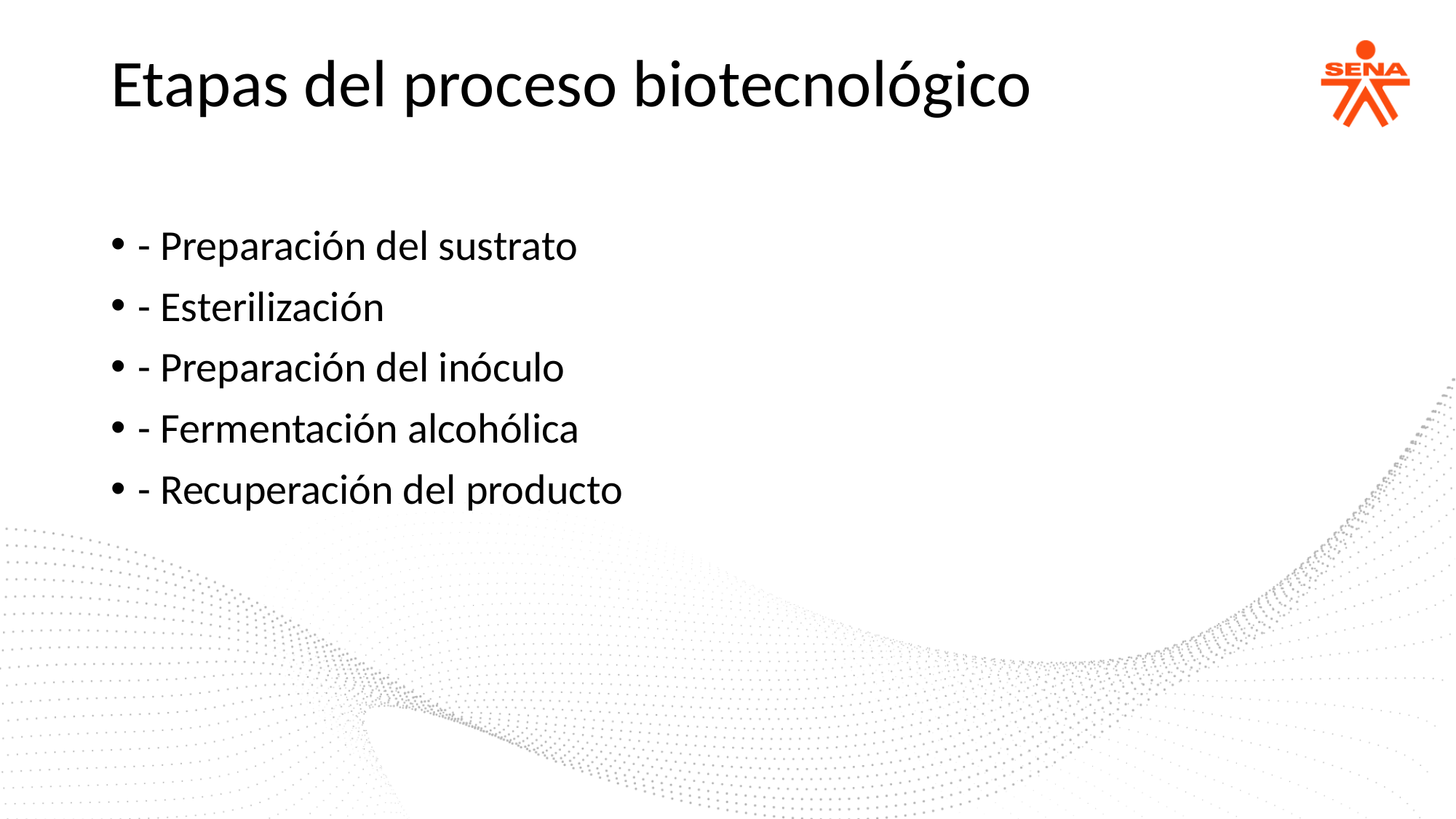

Etapas del proceso biotecnológico
- Preparación del sustrato
- Esterilización
- Preparación del inóculo
- Fermentación alcohólica
- Recuperación del producto